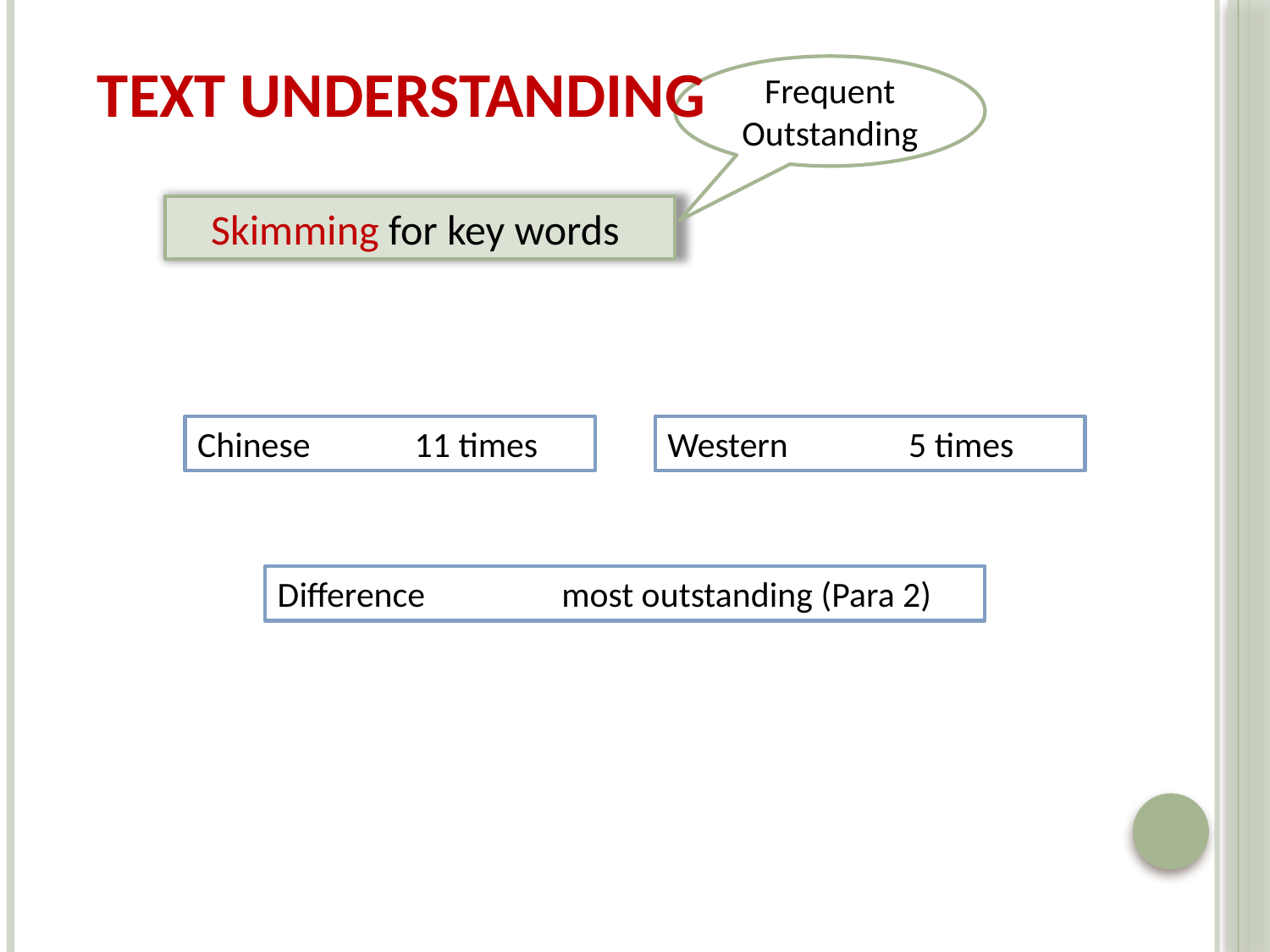

Frequent
Outstanding
Text understanding
Skimming for key words
Chinese             11 times
Western               5 times
Difference                 most outstanding (Para 2)